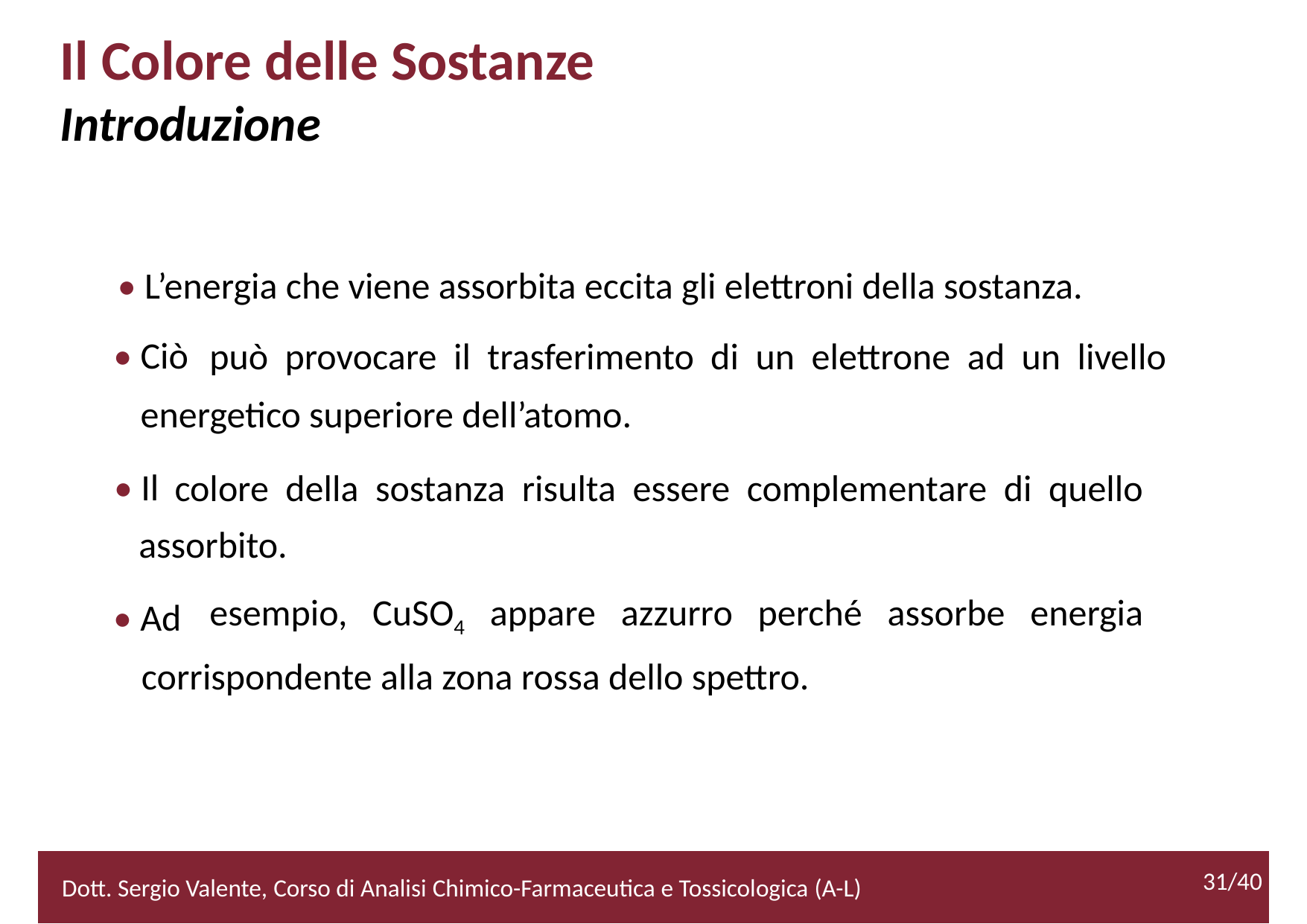

Il Colore delle Sostanze
Introduzione
• L’energia che viene assorbita eccita gli elettroni della sostanza.
• Ciò
può  provocare  il  trasferimento  di  un  elettrone  ad  un  livello
energetico superiore dell’atomo.
• Il
colore  della  sostanza  risulta  essere  complementare  di  quello
assorbito.
esempio,   CuSO4   appare   azzurro   perché   assorbe   energia
• Ad
corrispondente alla zona rossa dello spettro.

31/40
2/52
Dott. Sergio Valente, Corso di Analisi Chimico-Farmaceutica e Tossicologica (A-L)